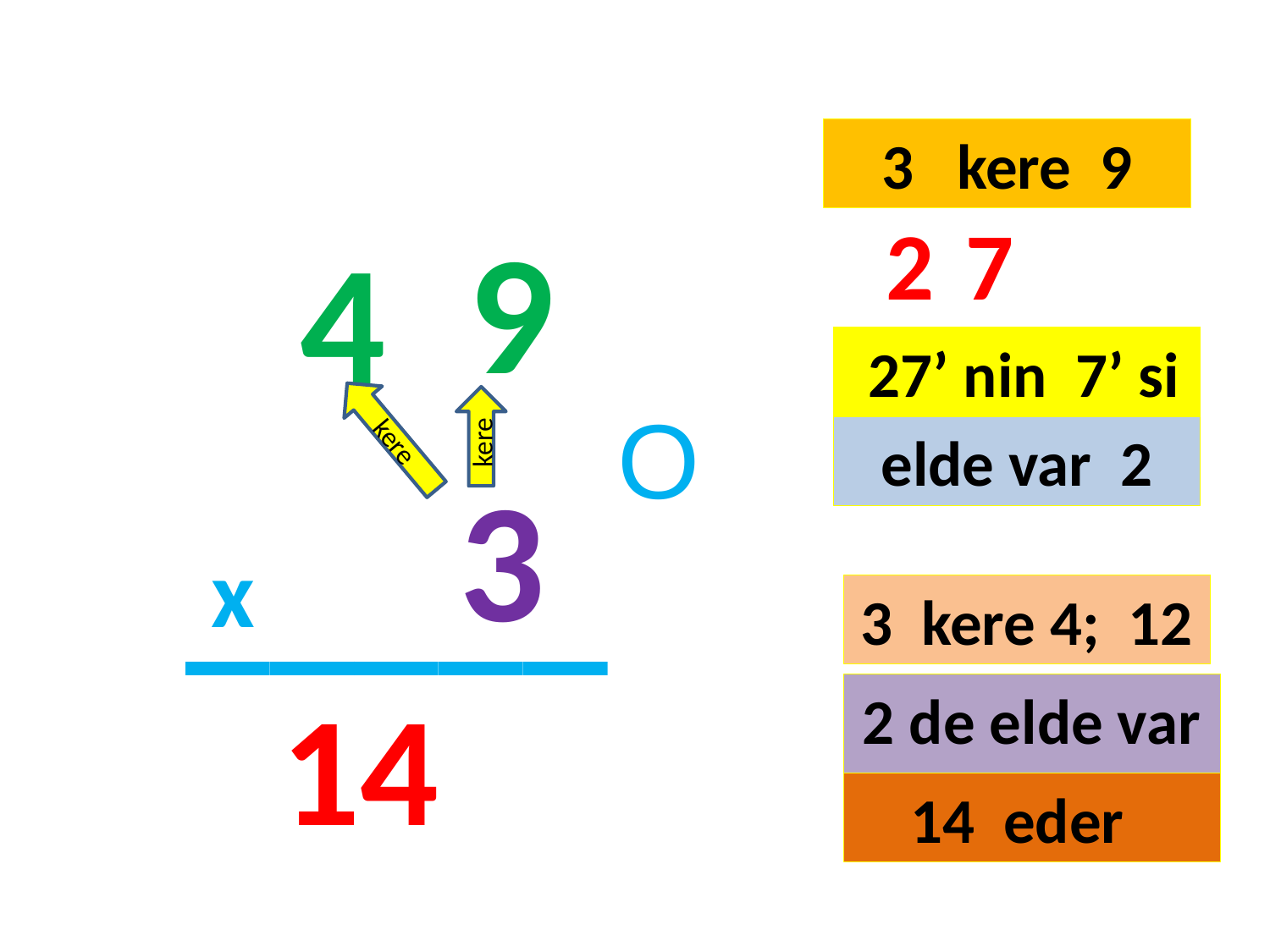

3   kere  9
9
2
7
4
#

 27’ nin  7’ si
kere
kere
O
elde var  2

3
_____

x
3  kere 4;  12
14
2 de elde var
14  eder